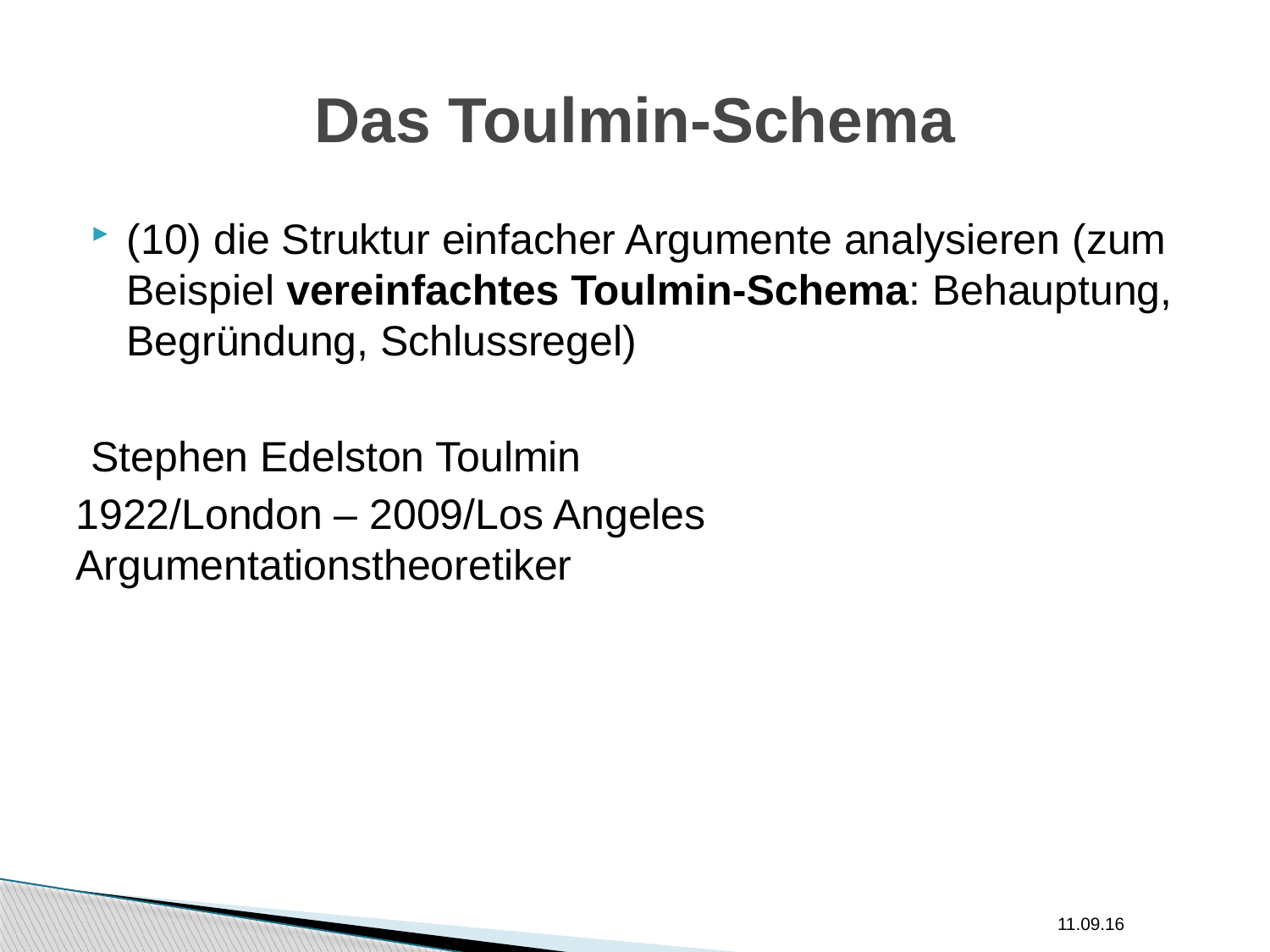

# Das Toulmin-Schema
(10) die Struktur einfacher Argumente analysieren (zum Beispiel vereinfachtes Toulmin-Schema: Behauptung, Begründung, Schlussregel)

Stephen Edelston Toulmin
1922/London – 2009/Los Angeles Argumentationstheoretiker

11.09.16